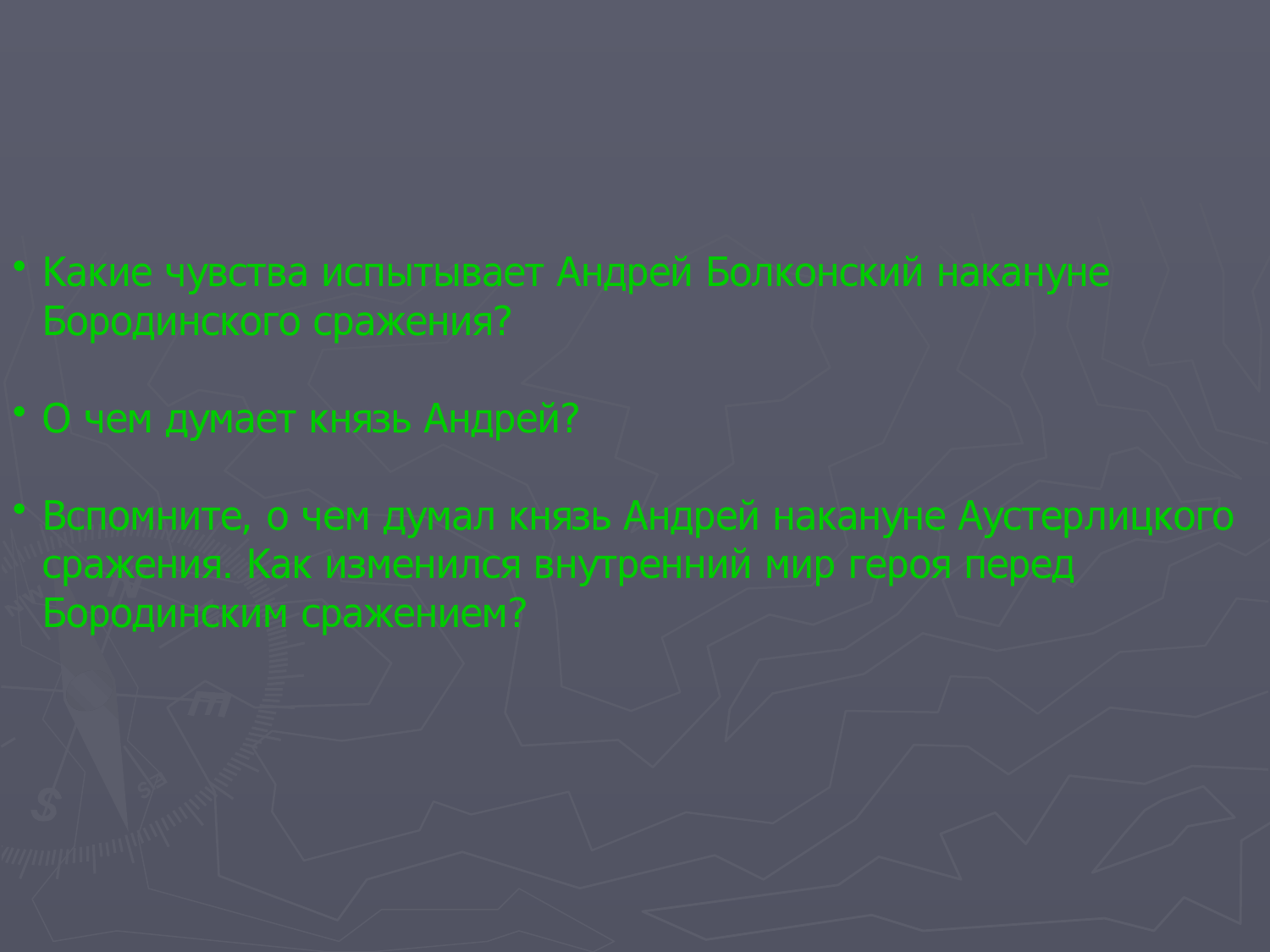

Какие чувства испытывает Андрей Болконский накануне Бородинского сражения?

О чем думает князь Андрей?

Вспомните, о чем думал князь Андрей накануне Аустерлицкого сражения. Как изменился внутренний мир героя перед Бородинским сражением?